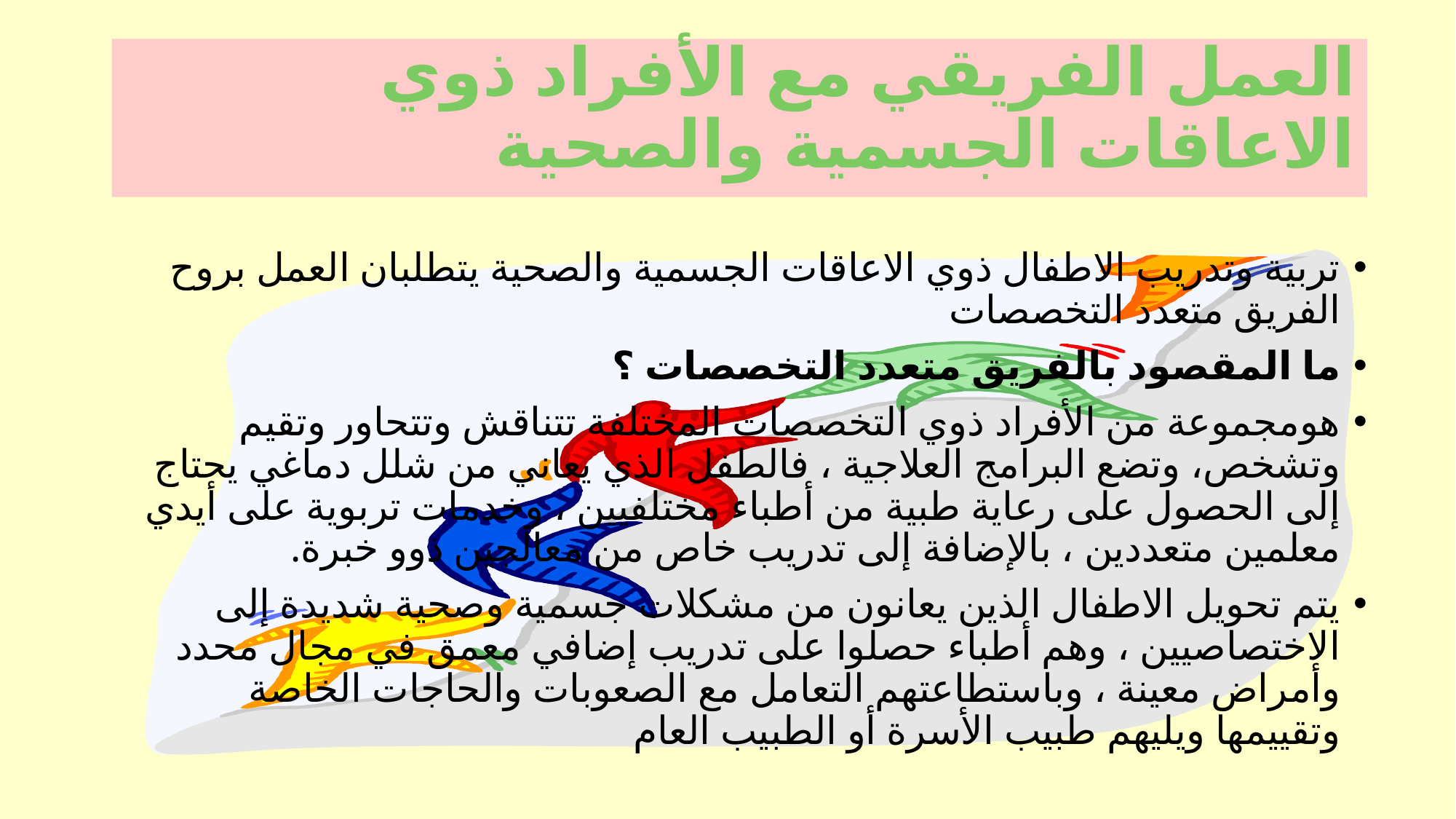

# العمل الفريقي مع الأفراد ذوي الاعاقات الجسمية والصحية
تربية وتدريب الاطفال ذوي الاعاقات الجسمية والصحية يتطلبان العمل بروح الفريق متعدد التخصصات
ما المقصود بالفريق متعدد التخصصات ؟
هومجموعة من الأفراد ذوي التخصصات المختلفة تتناقش وتتحاور وتقيم وتشخص، وتضع البرامج العلاجية ، فالطفل الذي يعاني من شلل دماغي يحتاج إلى الحصول على رعاية طبية من أطباء مختلفيين ، وخدمات تربوية على أيدي معلمين متعددين ، بالإضافة إلى تدريب خاص من معالجين ذوو خبرة.
يتم تحويل الاطفال الذين يعانون من مشكلات جسمية وصحية شديدة إلى الاختصاصيين ، وهم أطباء حصلوا على تدريب إضافي معمق في مجال محدد وأمراض معينة ، وباستطاعتهم التعامل مع الصعوبات والحاجات الخاصة وتقييمها ويليهم طبيب الأسرة أو الطبيب العام